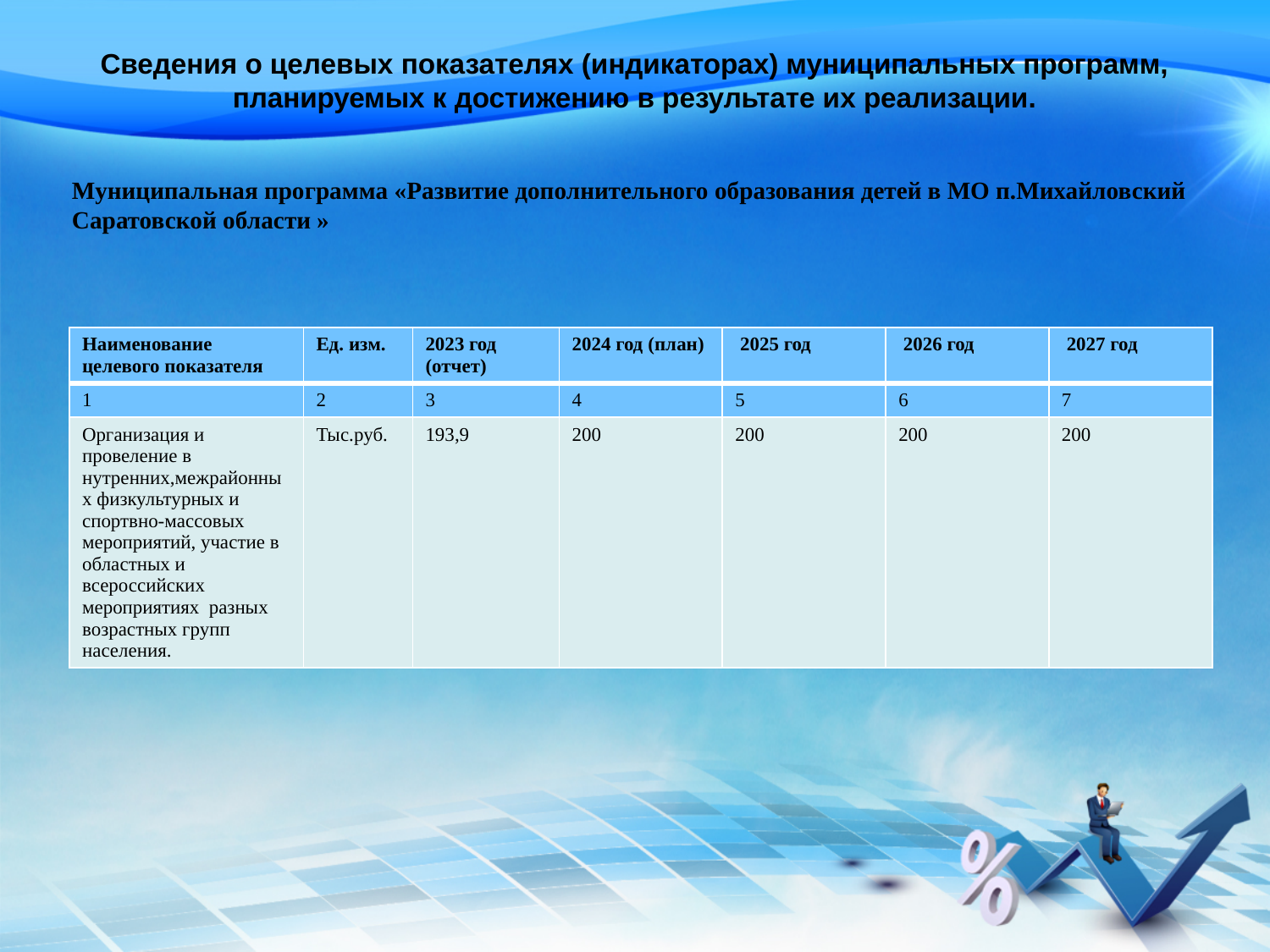

# Сведения о целевых показателях (индикаторах) муниципальных программ, планируемых к достижению в результате их реализации.

Муниципальная программа «Развитие дополнительного образования детей в МО п.Михайловский Саратовской области »
| Наименование целевого показателя | Ед. изм. | 2023 год (отчет) | 2024 год (план) | 2025 год | 2026 год | 2027 год |
| --- | --- | --- | --- | --- | --- | --- |
| 1 | 2 | 3 | 4 | 5 | 6 | 7 |
| Организация и провеление в нутренних,межрайонных физкультурных и спортвно-массовых мероприятий, участие в областных и всероссийских мероприятиях разных возрастных групп населения. | Тыс.руб. | 193,9 | 200 | 200 | 200 | 200 |